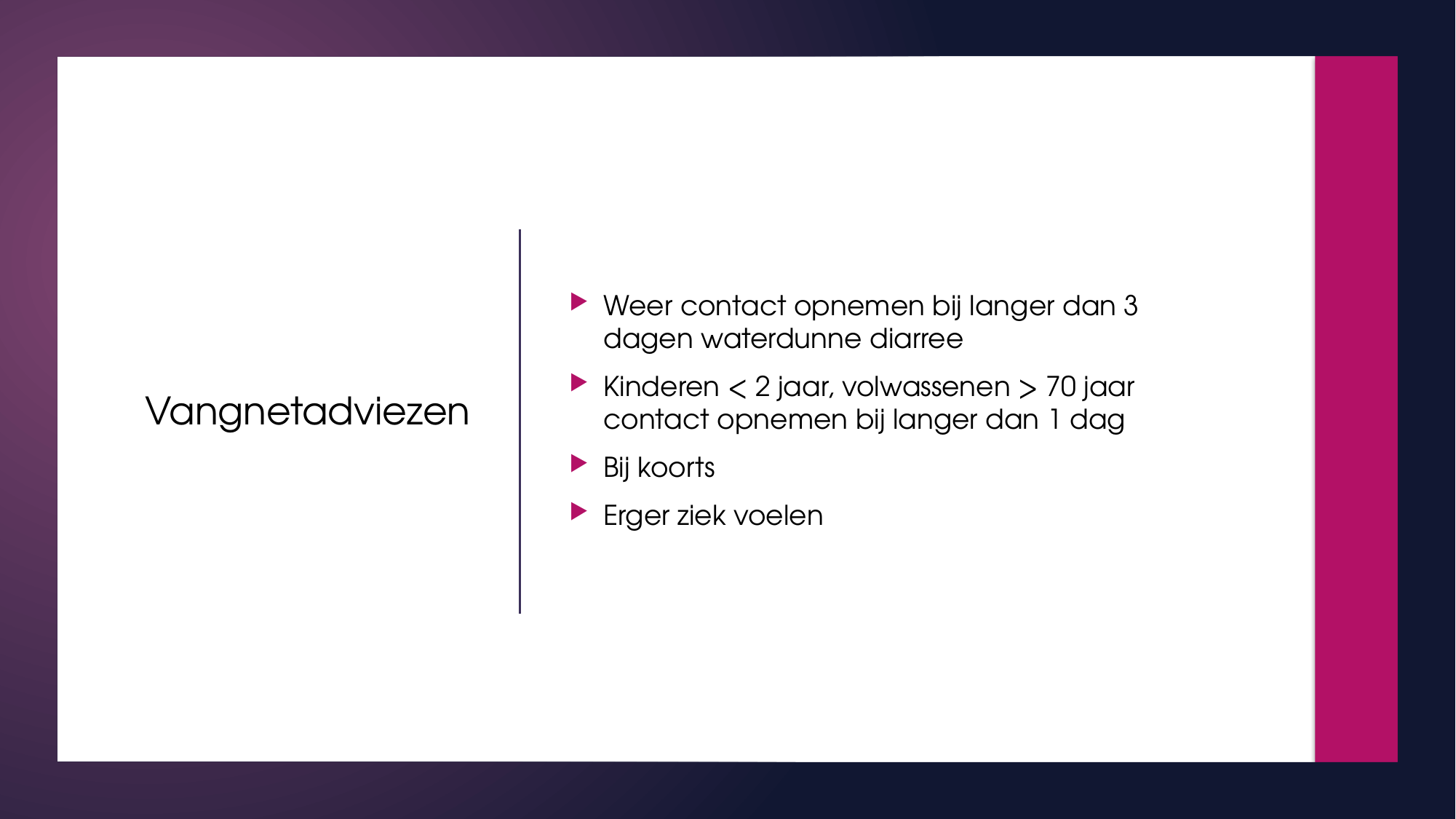

Weer contact opnemen bij langer dan 3 dagen waterdunne diarree
Kinderen < 2 jaar, volwassenen > 70 jaar contact opnemen bij langer dan 1 dag
Bij koorts
Erger ziek voelen
# Vangnetadviezen